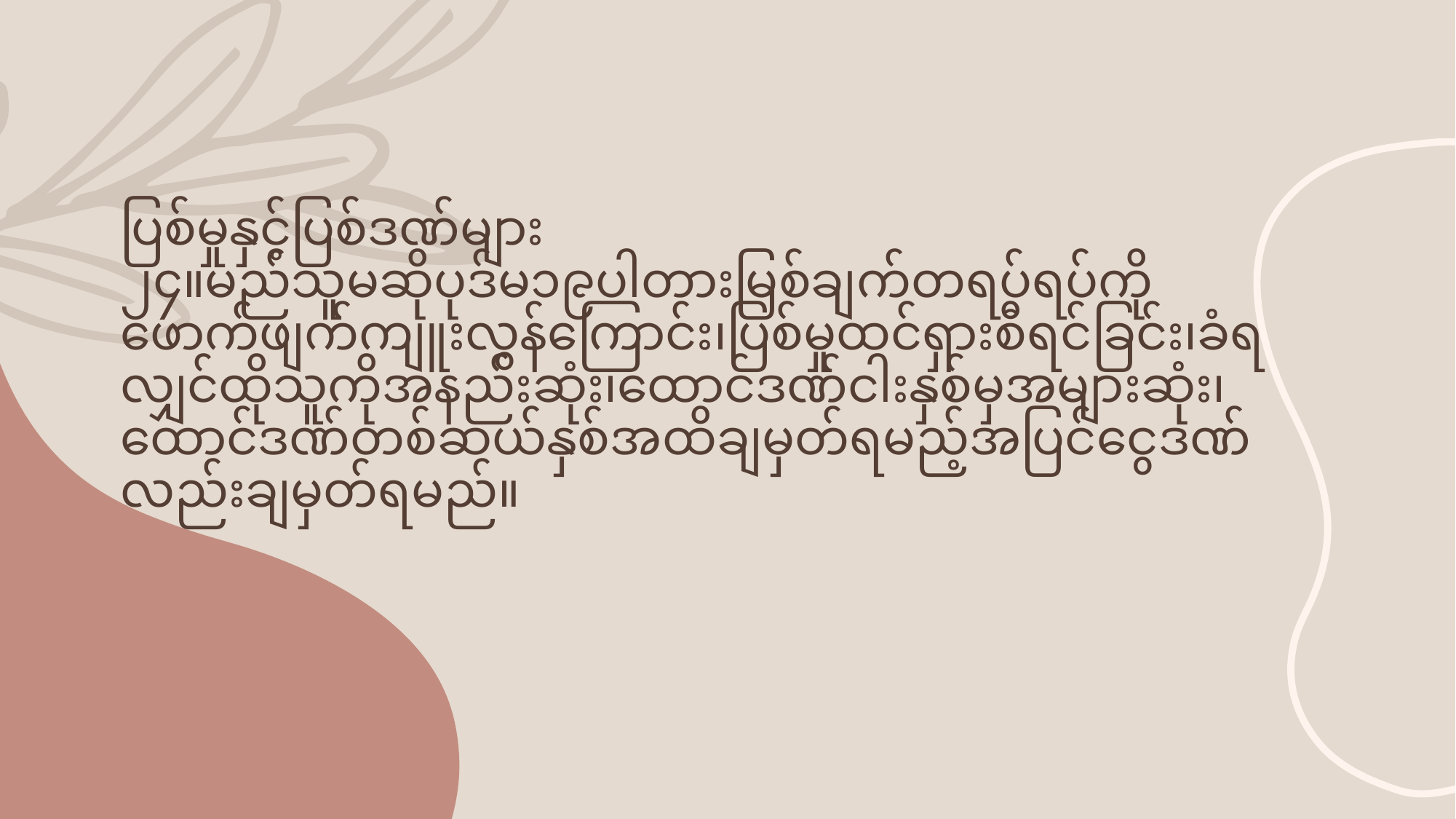

# ပြစ်မှုနှင့်ပြစ်ဒဏ်များ ၂၄။မည်သူမဆိုပုဒ်မ၁၉ပါတားမြစ်ချက်တရပ်ရပ်ကိုဖောက်ဖျက်ကျူးလွန်ကြောင်း၊ပြစ်မှုထင်ရှားစီရင်ခြင်း၊ခံရလျှင်ထိုသူကိုအနည်းဆုံး၊ထောင်ဒဏ်ငါးနှစ်မှအများဆုံး၊ထောင်ဒဏ်တစ်ဆယ်နှစ်အထိချမှတ်ရမည့်အပြင်ငွေဒဏ်လည်းချမှတ်ရမည်။